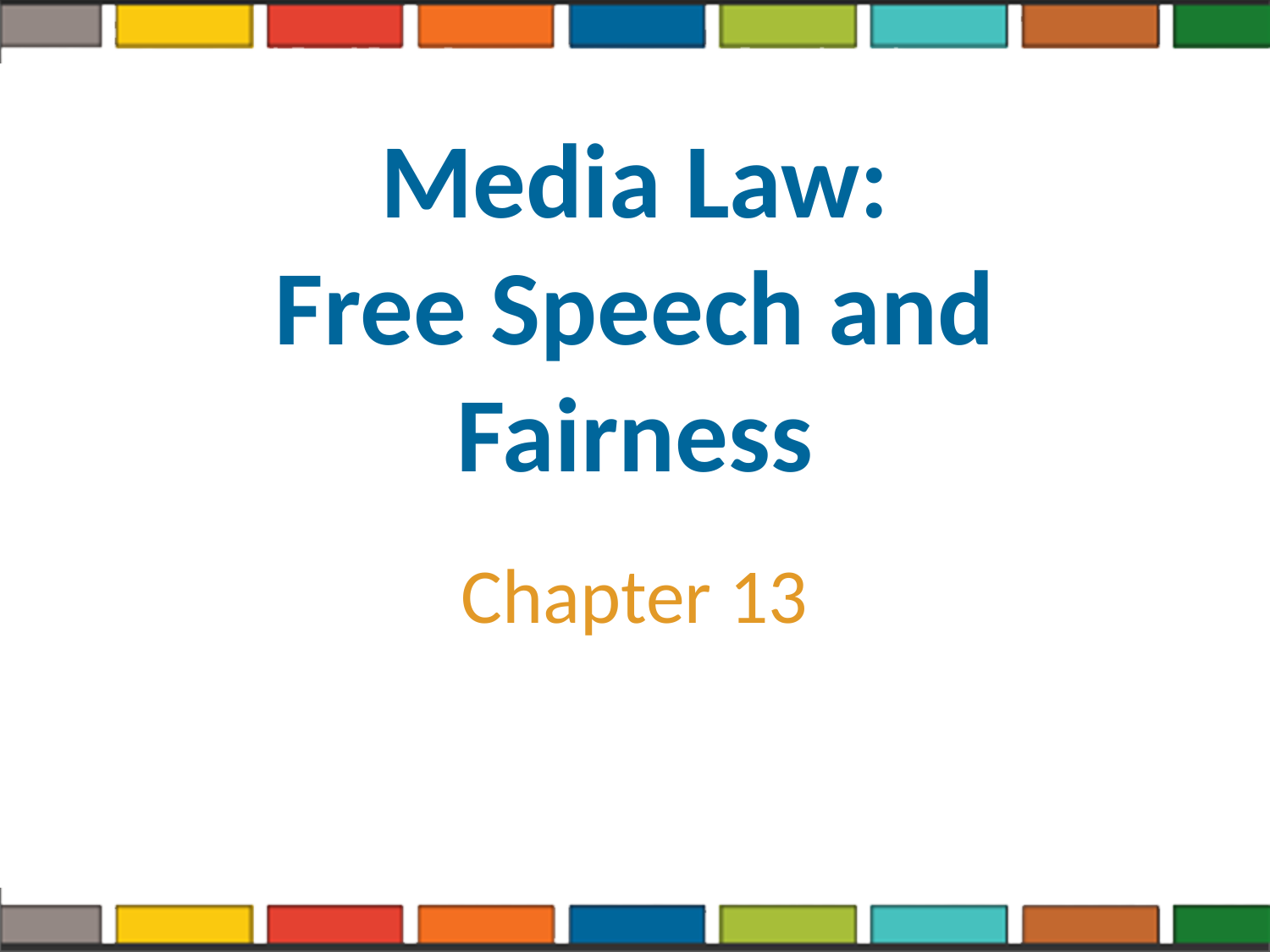

# Media Law: Free Speech and Fairness
Chapter 13